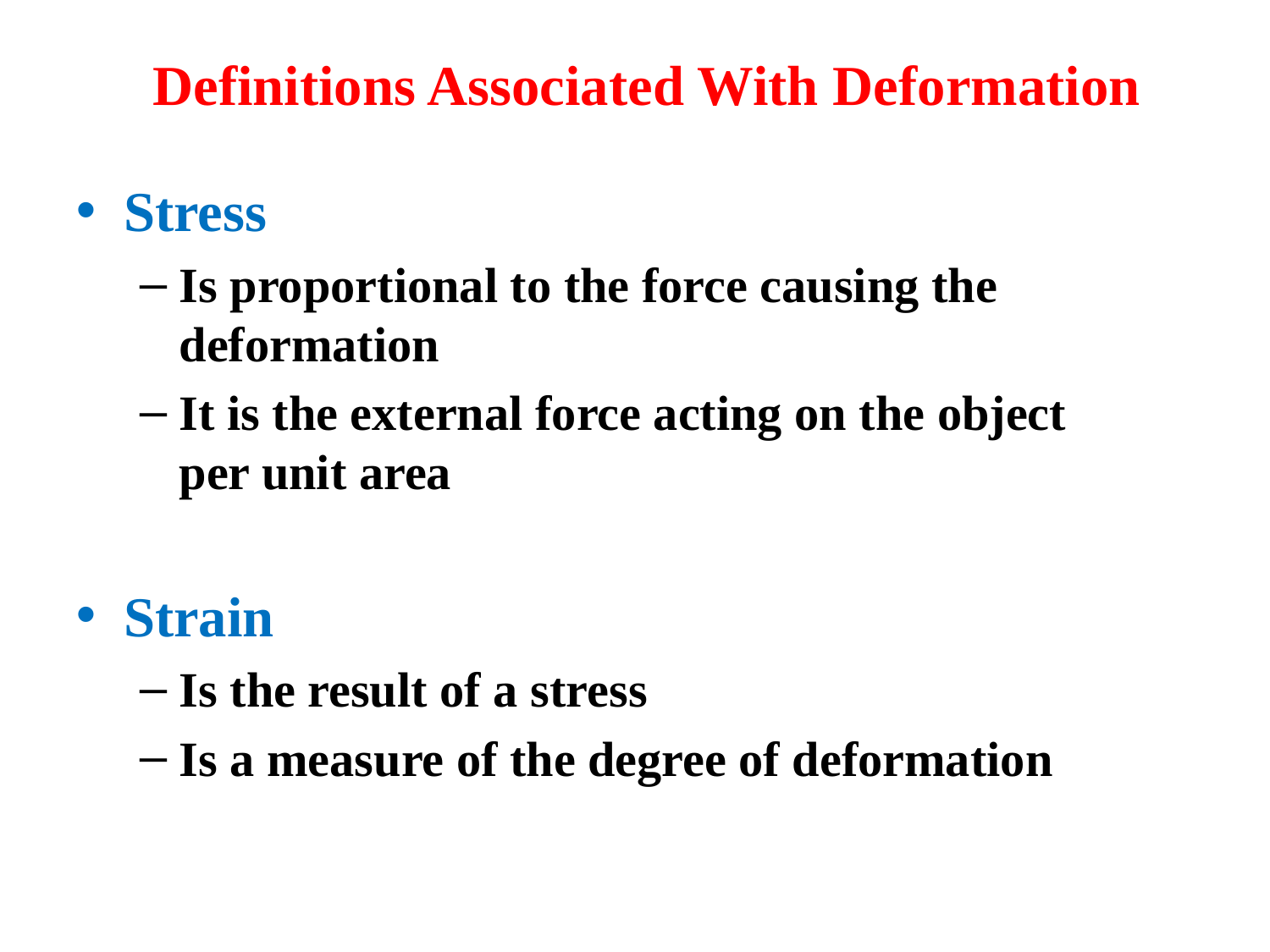

Definitions Associated With Deformation
Stress
Is proportional to the force causing the deformation
It is the external force acting on the object per unit area

Strain
Is the result of a stress
Is a measure of the degree of deformation